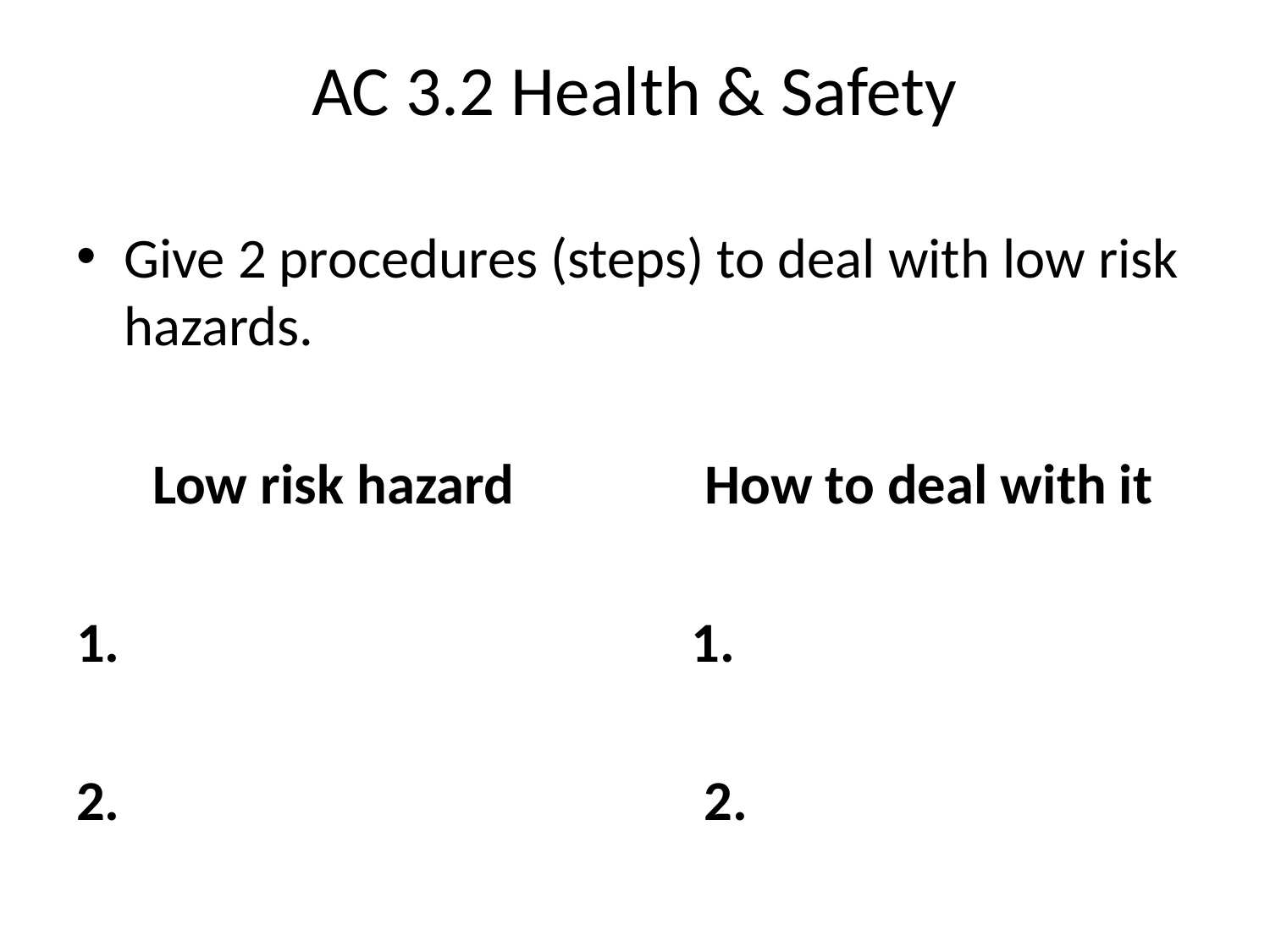

# AC 3.2 Health & Safety

Give 2 procedures (steps) to deal with low risk hazards.

      Low risk hazard               How to deal with it

1.                                             1.

2.                                              2.